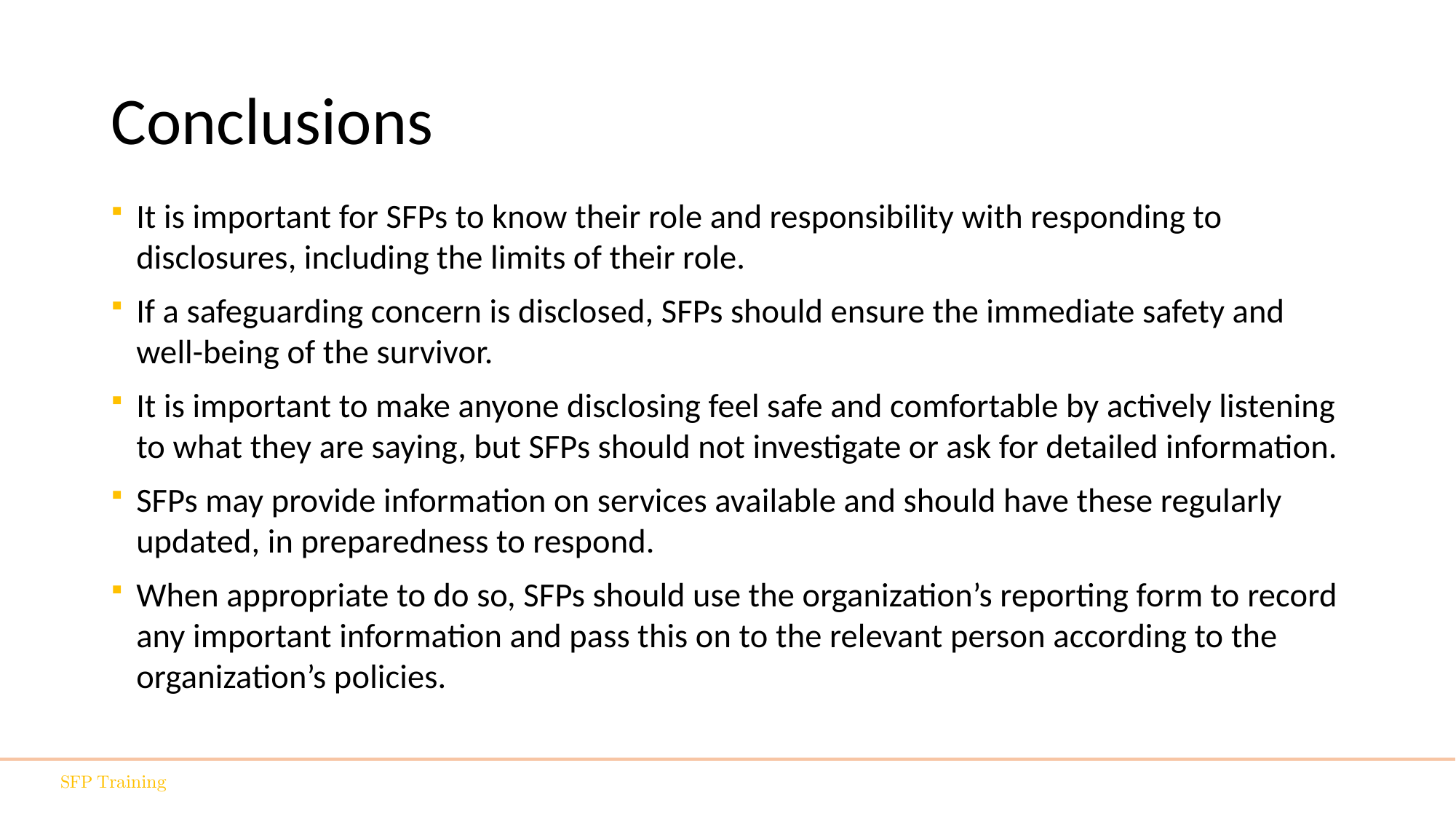

# Conclusions
It is important for SFPs to know their role and responsibility with responding to disclosures, including the limits of their role.
If a safeguarding concern is disclosed, SFPs should ensure the immediate safety and well-being of the survivor.
It is important to make anyone disclosing feel safe and comfortable by actively listening to what they are saying, but SFPs should not investigate or ask for detailed information.
SFPs may provide information on services available and should have these regularly updated, in preparedness to respond.
When appropriate to do so, SFPs should use the organization’s reporting form to record any important information and pass this on to the relevant person according to the organization’s policies.

SFP Training